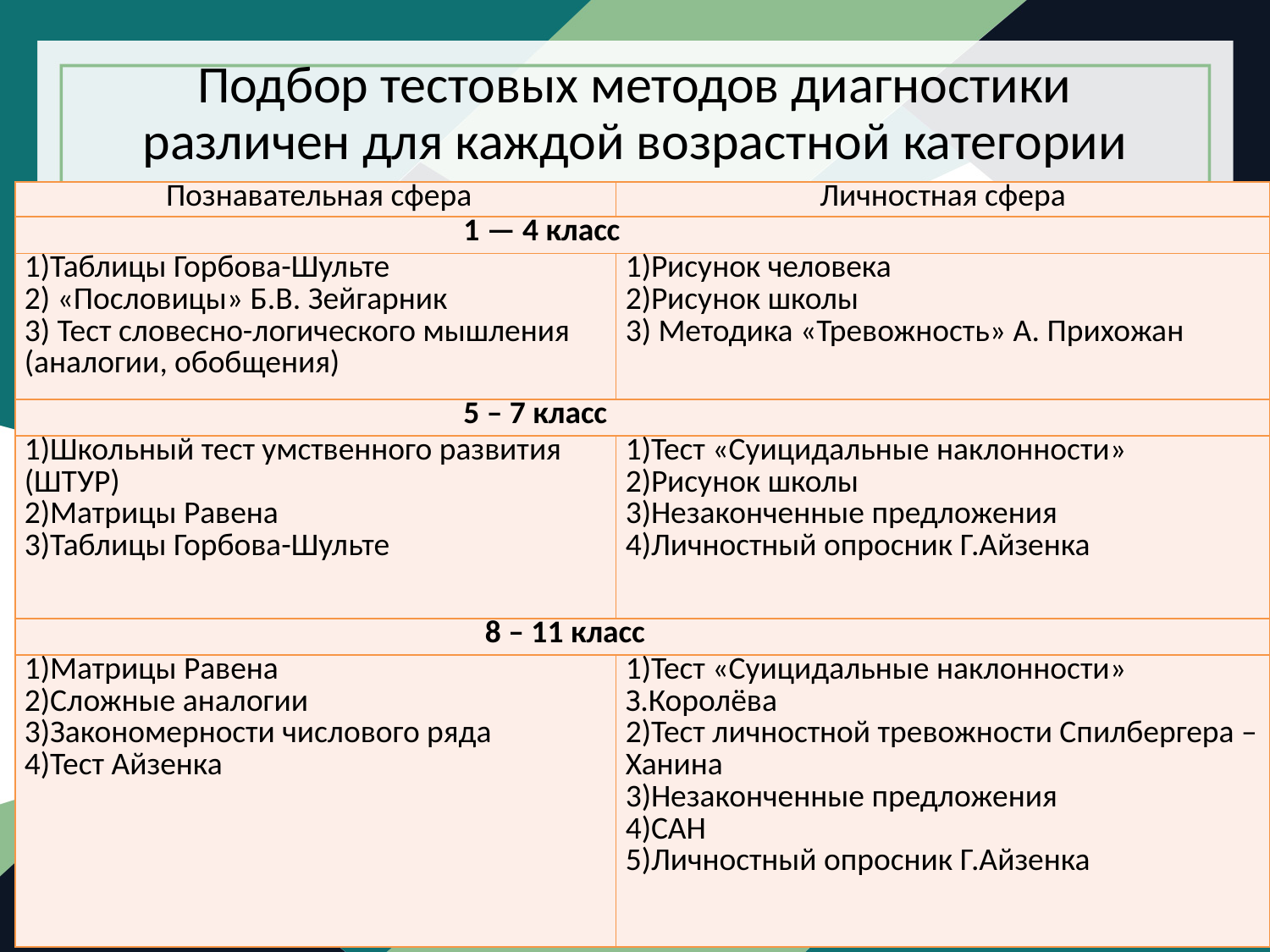

# Подбор тестовых методов диагностики различен для каждой возрастной категории учащихся:
| Познавательная сфера | Личностная сфера |
| --- | --- |
| 1 — 4 класс |  |
| 1)Таблицы Горбова-Шульте 2) «Пословицы» Б.В. Зейгарник 3) Тест словесно-логического мышления (аналогии, обобщения) | 1)Рисунок человека 2)Рисунок школы 3) Методика «Тревожность» А. Прихожан |
| 5 – 7 класс |  |
| 1)Школьный тест умственного развития (ШТУР) 2)Матрицы Равена 3)Таблицы Горбова-Шульте | 1)Тест «Суицидальные наклонности» 2)Рисунок школы 3)Незаконченные предложения 4)Личностный опросник Г.Айзенка |
| 8 – 11 класс |  |
| 1)Матрицы Равена 2)Сложные аналогии 3)Закономерности числового ряда 4)Тест Айзенка | 1)Тест «Суицидальные наклонности» З.Королёва 2)Тест личностной тревожности Спилбергера – Ханина 3)Незаконченные предложения 4)САН 5)Личностный опросник Г.Айзенка |